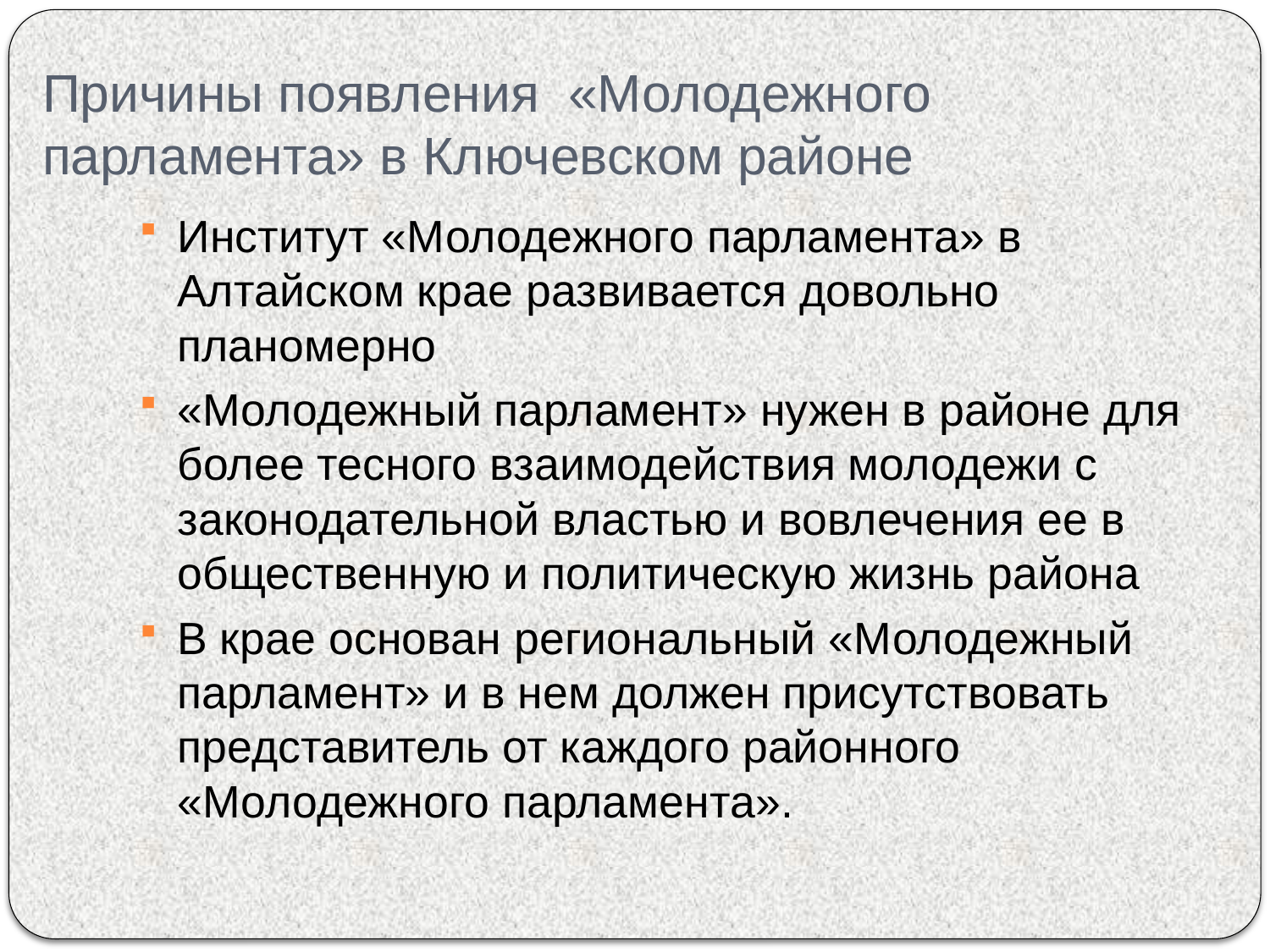

# Причины появления  «Молодежного парламента» в Ключевском районе
Институт «Молодежного парламента» в Алтайском крае развивается довольно планомерно
«Молодежный парламент» нужен в районе для более тесного взаимодействия молодежи с законодательной властью и вовлечения ее в общественную и политическую жизнь района
В крае основан региональный «Молодежный парламент» и в нем должен присутствовать представитель от каждого районного «Молодежного парламента».